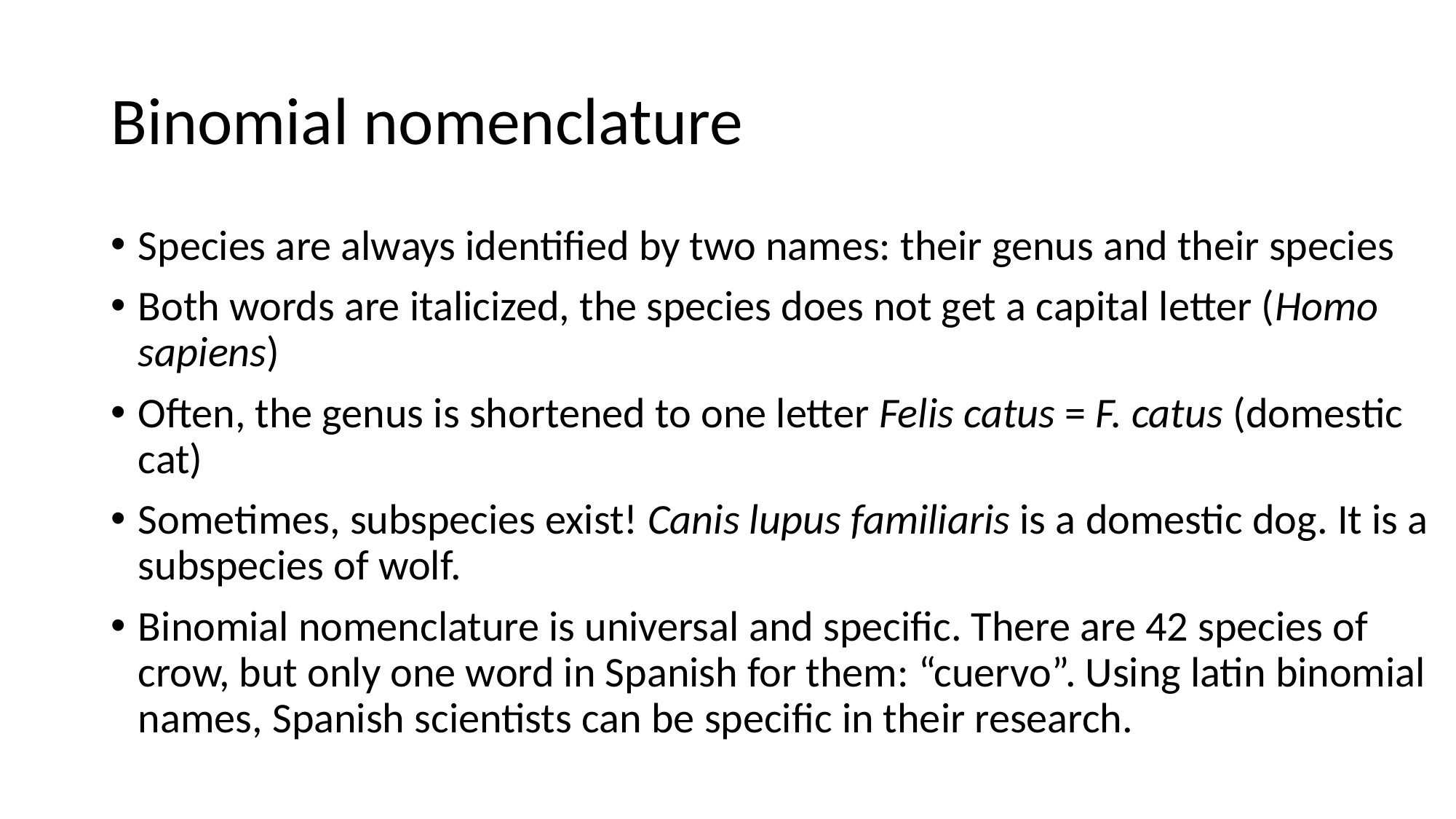

# Binomial nomenclature
Species are always identified by two names: their genus and their species
Both words are italicized, the species does not get a capital letter (Homo sapiens)
Often, the genus is shortened to one letter Felis catus = F. catus (domestic cat)
Sometimes, subspecies exist! Canis lupus familiaris is a domestic dog. It is a subspecies of wolf.
Binomial nomenclature is universal and specific. There are 42 species of crow, but only one word in Spanish for them: “cuervo”. Using latin binomial names, Spanish scientists can be specific in their research.